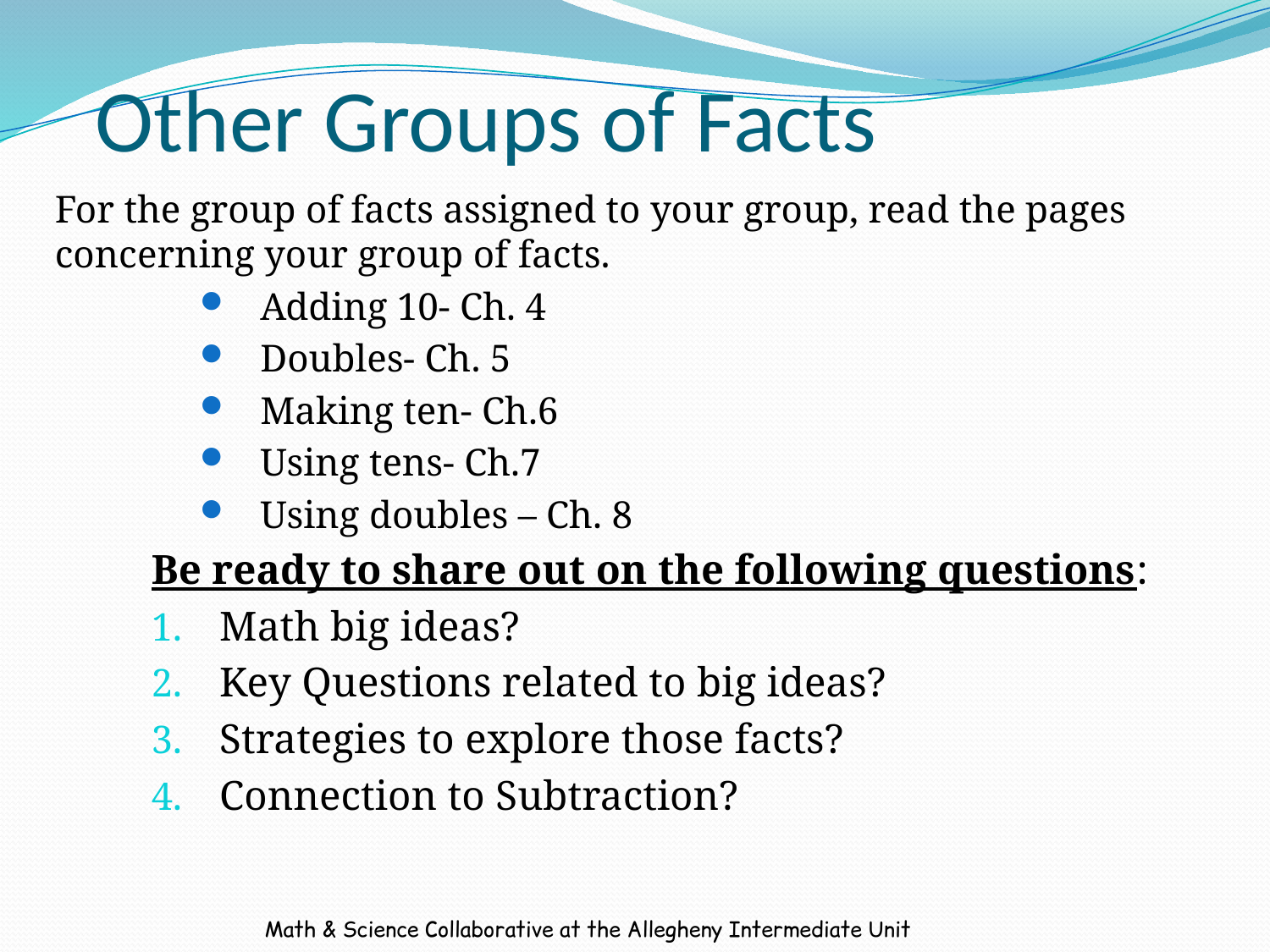

# Other Groups of Facts
For the group of facts assigned to your group, read the pages concerning your group of facts.
Adding 10- Ch. 4
Doubles- Ch. 5
Making ten- Ch.6
Using tens- Ch.7
Using doubles – Ch. 8
Be ready to share out on the following questions:
Math big ideas?
Key Questions related to big ideas?
Strategies to explore those facts?
Connection to Subtraction?

Math & Science Collaborative at the Allegheny Intermediate Unit